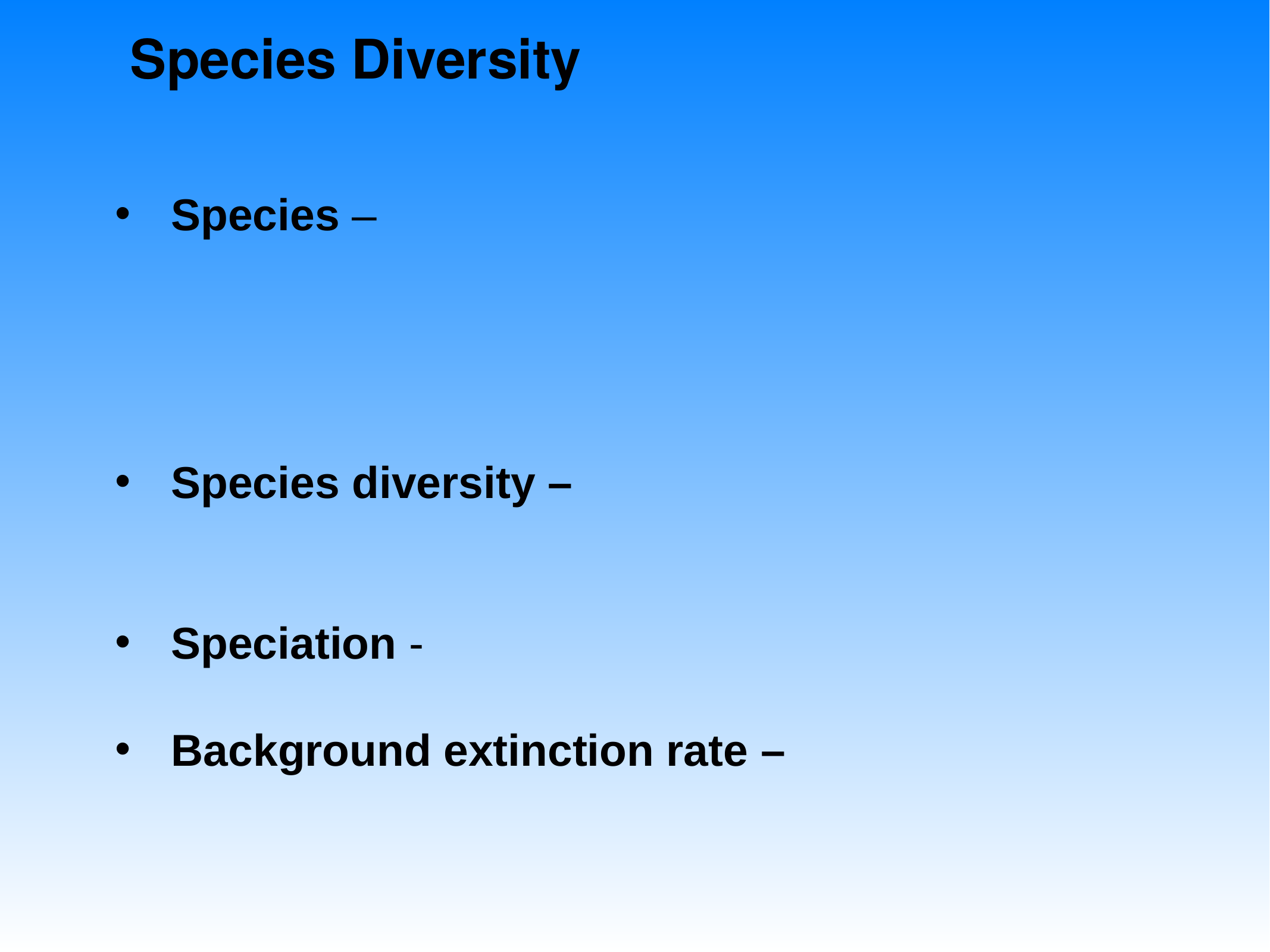

Species Diversity

Species –

Species diversity –

Speciation -

Background extinction rate –